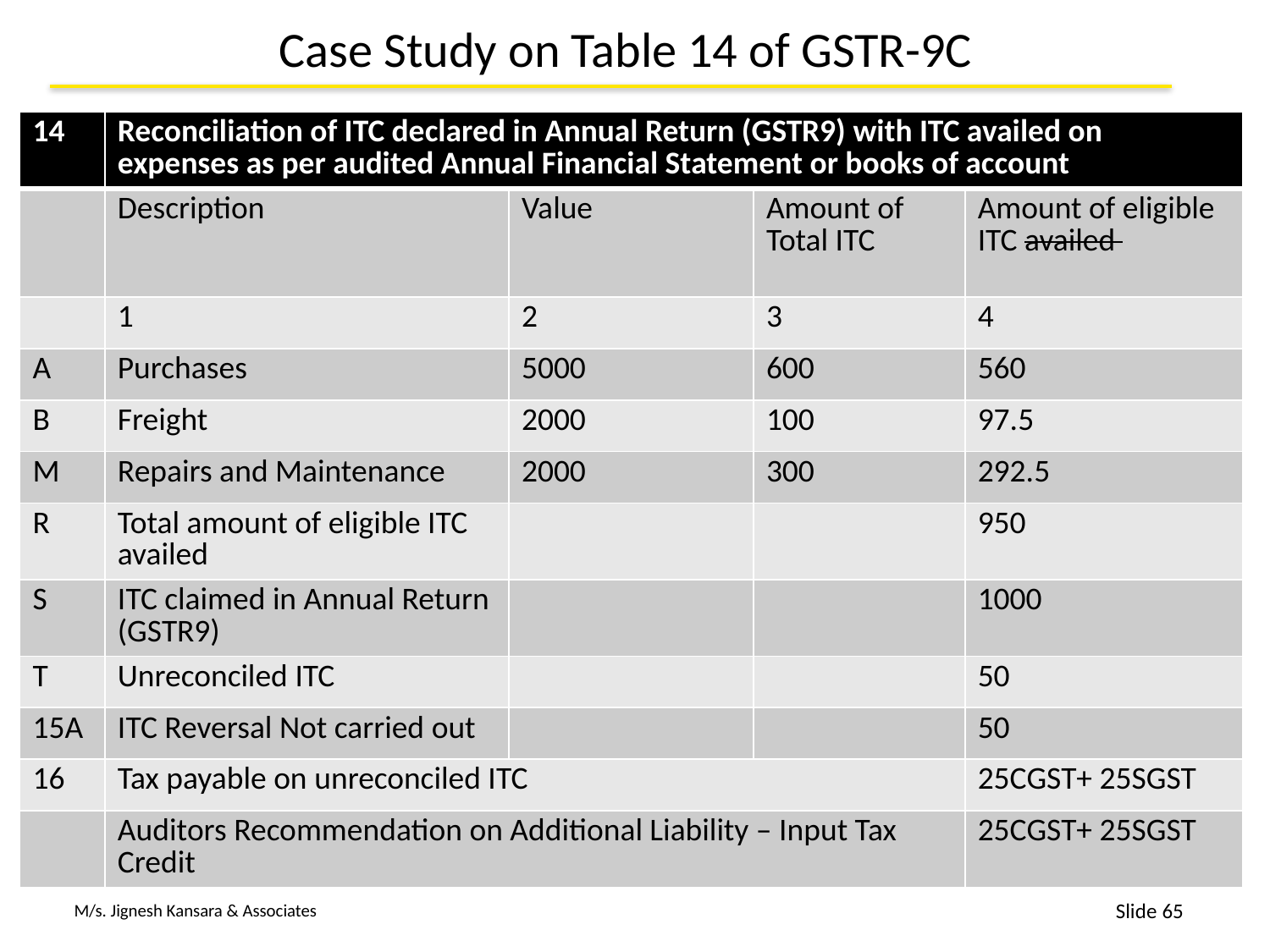

# Case Study on Table 14 of GSTR-9C
| 14 | Reconciliation of ITC declared in Annual Return (GSTR9) with ITC availed on expenses as per audited Annual Financial Statement or books of account |  |  |  |
| --- | --- | --- | --- | --- |
|  | Description | Value | Amount of Total ITC | Amount of eligible ITC availed |
|  | 1 | 2 | 3 | 4 |
| A | Purchases | 5000 | 600 | 560 |
| B | Freight | 2000 | 100 | 97.5 |
| M | Repairs and Maintenance | 2000 | 300 | 292.5 |
| R | Total amount of eligible ITC availed |  |  | 950 |
| S | ITC claimed in Annual Return (GSTR9) |  |  | 1000 |
| T | Unreconciled ITC |  |  | 50 |
| 15A | ITC Reversal Not carried out |  |  | 50 |
| 16 | Tax payable on unreconciled ITC |  |  | 25CGST+ 25SGST |
|  | Auditors Recommendation on Additional Liability – Input Tax Credit |  |  | 25CGST+ 25SGST |
65